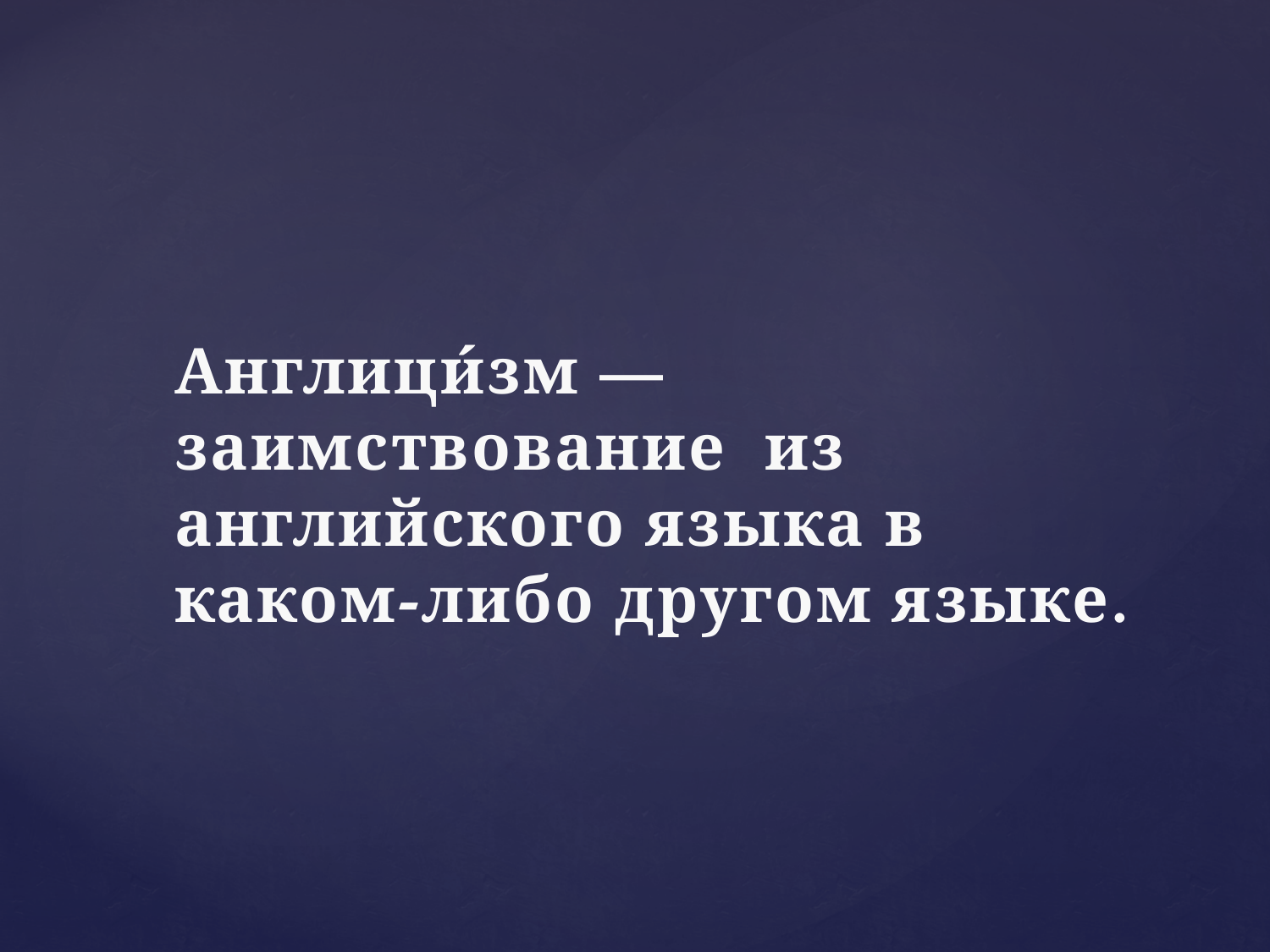

Англици́зм — заимствование  из английского языка в каком-либо другом языке.